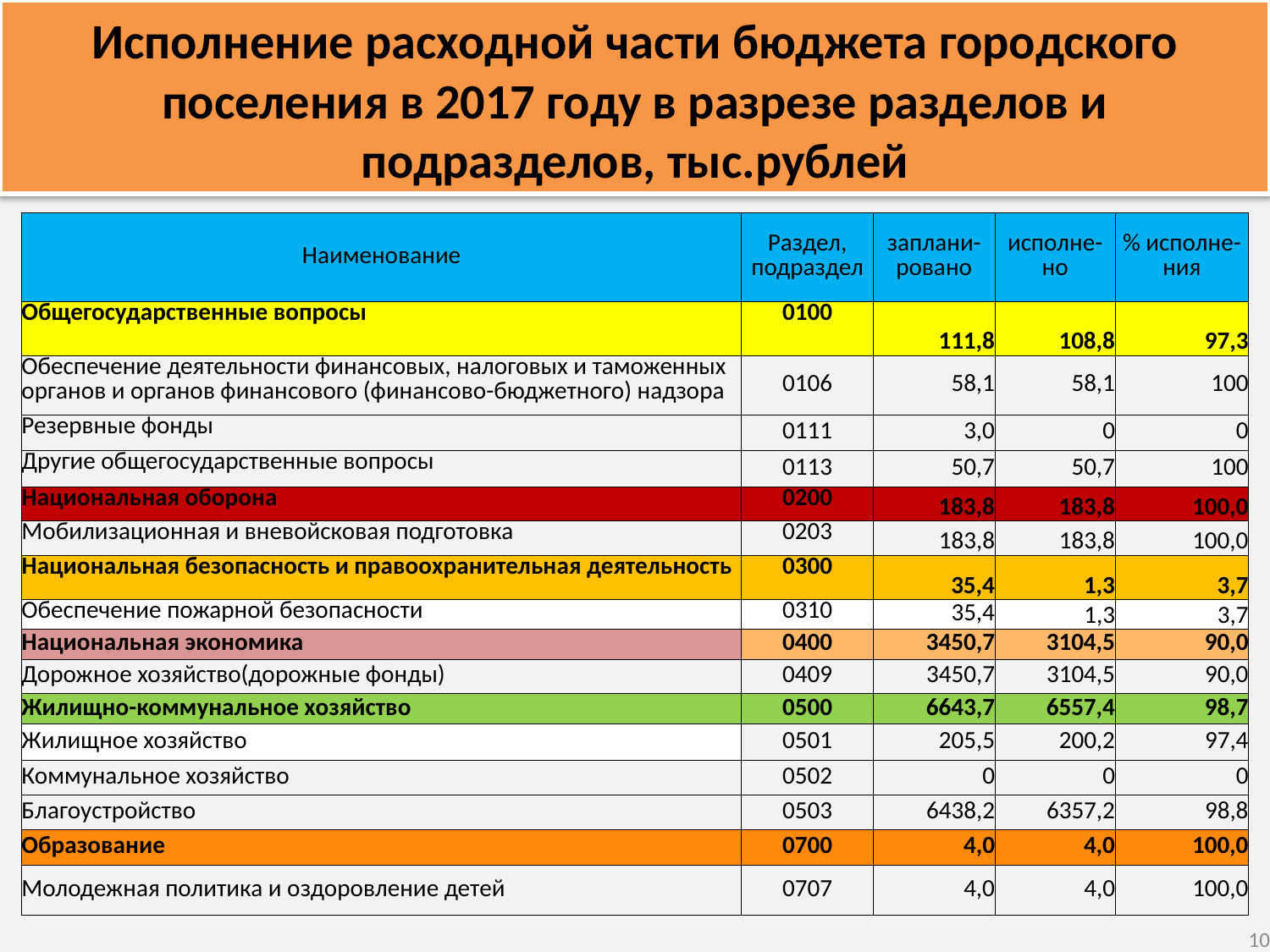

Исполнение расходной части бюджета городского поселения в 2017 году в разрезе разделов и подразделов, тыс.рублей
| Наименование | Раздел, подраздел | заплани-ровано | исполне- но | % исполне-ния |
| --- | --- | --- | --- | --- |
| Общегосударственные вопросы | 0100 | 111,8 | 108,8 | 97,3 |
| Обеспечение деятельности финансовых, налоговых и таможенных органов и органов финансового (финансово-бюджетного) надзора | 0106 | 58,1 | 58,1 | 100 |
| Резервные фонды | 0111 | 3,0 | 0 | 0 |
| Другие общегосударственные вопросы | 0113 | 50,7 | 50,7 | 100 |
| Национальная оборона | 0200 | 183,8 | 183,8 | 100,0 |
| Мобилизационная и вневойсковая подготовка | 0203 | 183,8 | 183,8 | 100,0 |
| Национальная безопасность и правоохранительная деятельность | 0300 | 35,4 | 1,3 | 3,7 |
| Обеспечение пожарной безопасности | 0310 | 35,4 | 1,3 | 3,7 |
| Национальная экономика | 0400 | 3450,7 | 3104,5 | 90,0 |
| Дорожное хозяйство(дорожные фонды) | 0409 | 3450,7 | 3104,5 | 90,0 |
| Жилищно-коммунальное хозяйство | 0500 | 6643,7 | 6557,4 | 98,7 |
| Жилищное хозяйство | 0501 | 205,5 | 200,2 | 97,4 |
| Коммунальное хозяйство | 0502 | 0 | 0 | 0 |
| Благоустройство | 0503 | 6438,2 | 6357,2 | 98,8 |
| Образование | 0700 | 4,0 | 4,0 | 100,0 |
| Молодежная политика и оздоровление детей | 0707 | 4,0 | 4,0 | 100,0 |
10